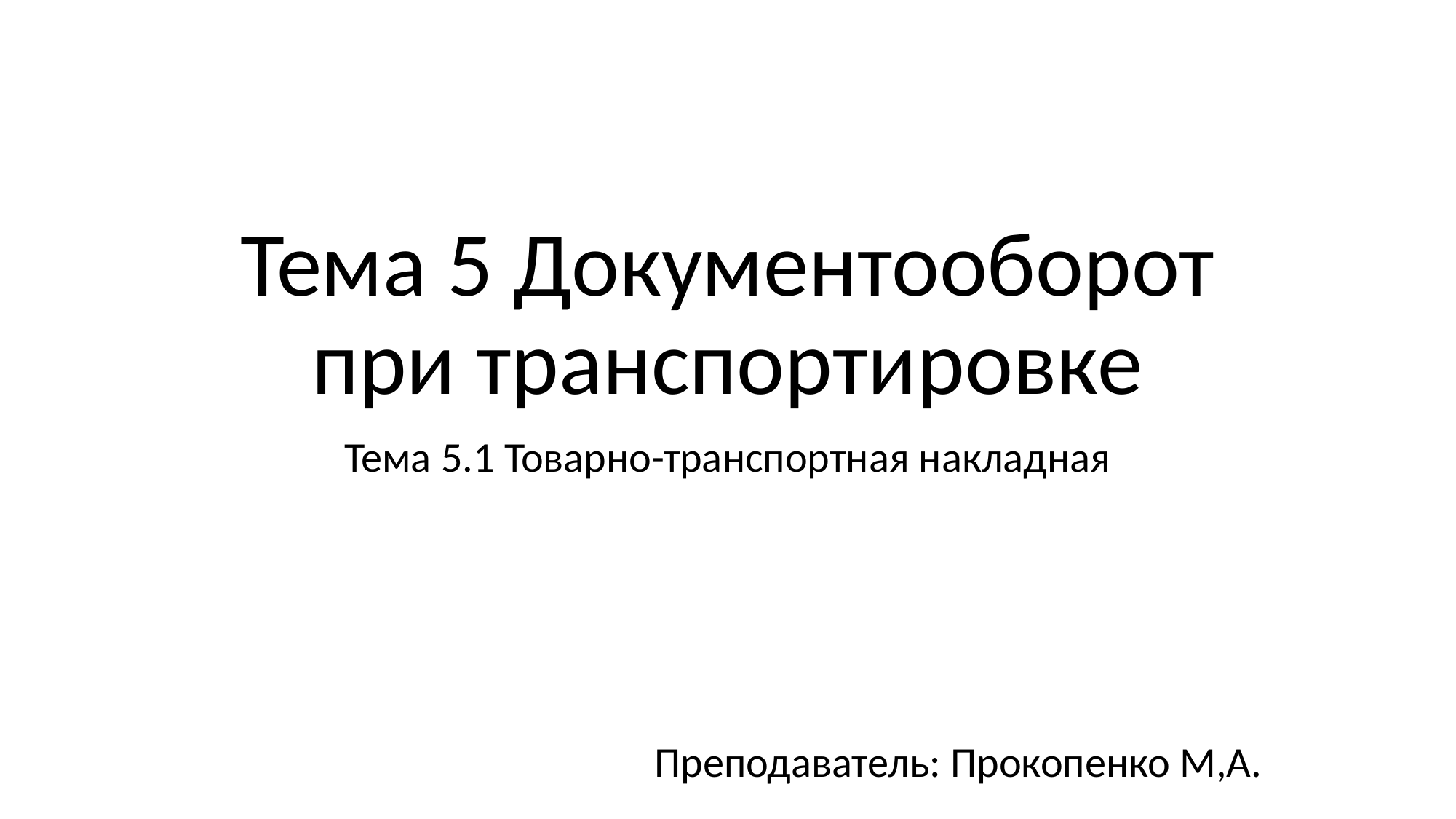

# Тема 5 Документооборот при транспортировке
Тема 5.1 Товарно-транспортная накладная

Преподаватель: Прокопенко М,А.